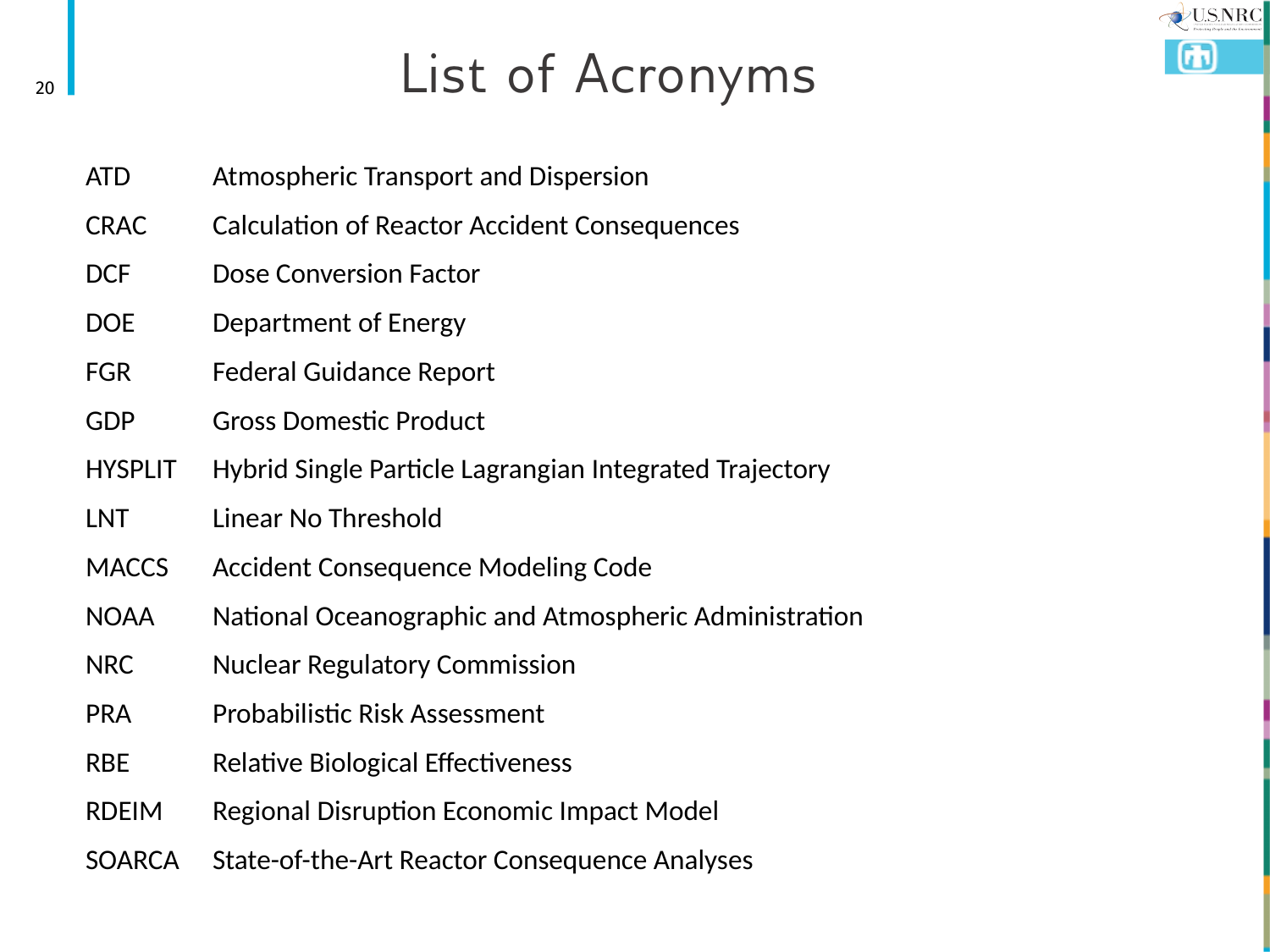

# List of Acronyms
20
ATD	Atmospheric Transport and Dispersion
CRAC 	Calculation of Reactor Accident Consequences
DCF	Dose Conversion Factor
DOE	Department of Energy
FGR	Federal Guidance Report
GDP	Gross Domestic Product
HYSPLIT	Hybrid Single Particle Lagrangian Integrated Trajectory
LNT	Linear No Threshold
MACCS	Accident Consequence Modeling Code
NOAA	National Oceanographic and Atmospheric Administration
NRC	Nuclear Regulatory Commission
PRA	Probabilistic Risk Assessment
RBE	Relative Biological Effectiveness
RDEIM	Regional Disruption Economic Impact Model
SOARCA	State-of-the-Art Reactor Consequence Analyses